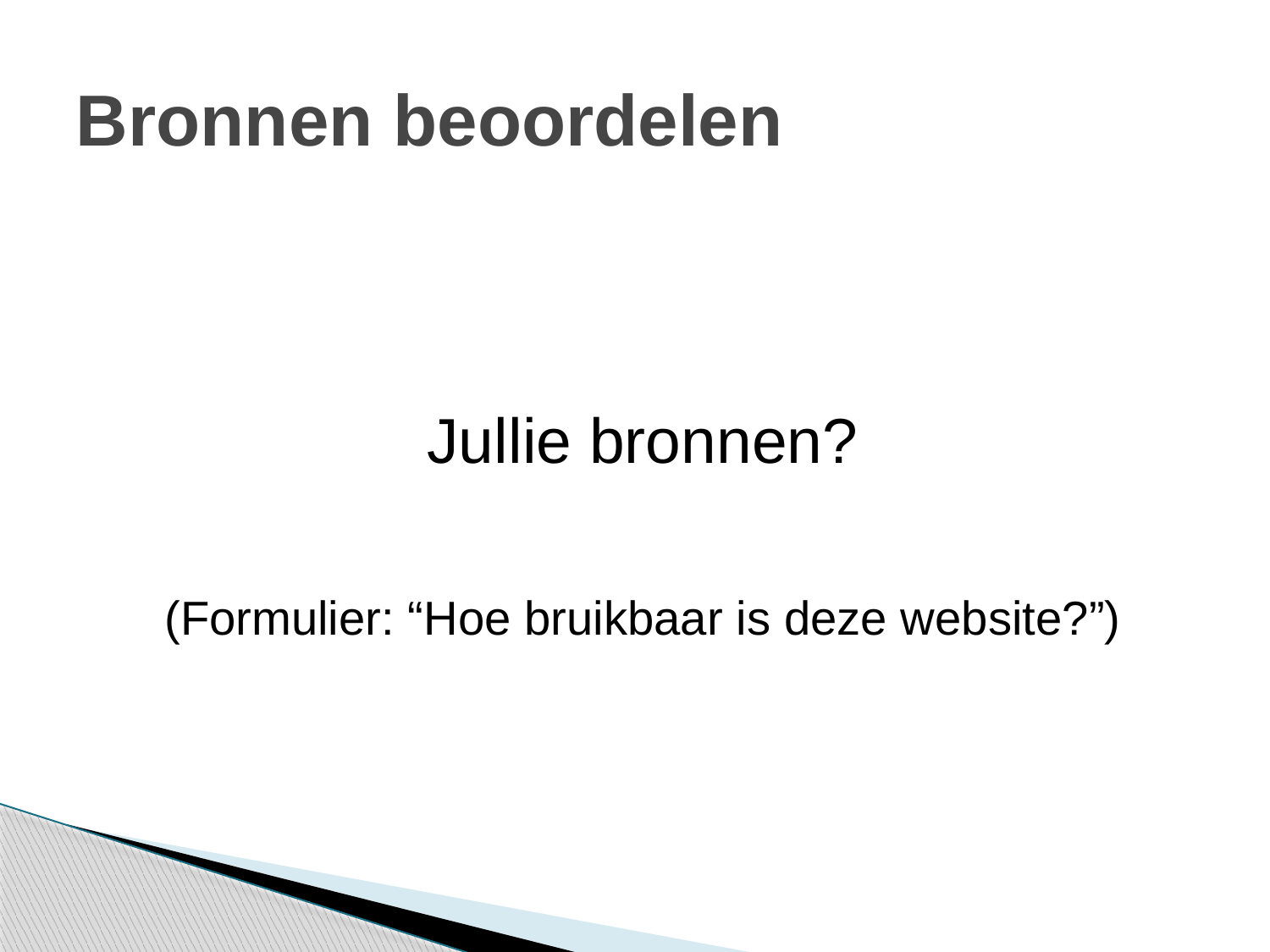

# Bronnen beoordelen

Jullie bronnen?

(Formulier: “Hoe bruikbaar is deze website?”)